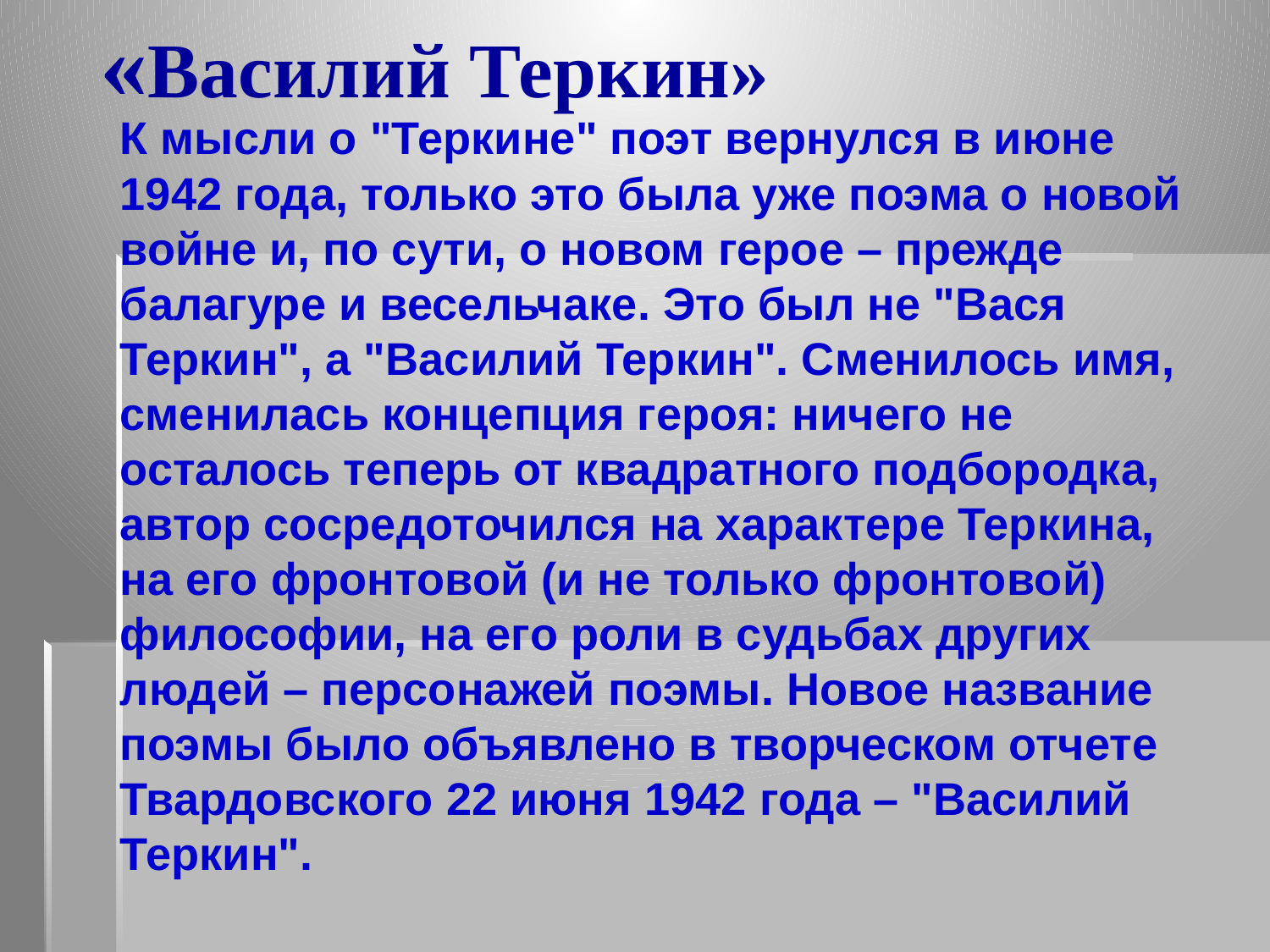

# «Василий Теркин»
	К мысли о "Теркине" поэт вернулся в июне 1942 года, только это была уже поэма о новой войне и, по сути, о новом герое – прежде балагуре и весельчаке. Это был не "Вася Теркин", а "Василий Теркин". Сменилось имя, сменилась концепция героя: ничего не осталось теперь от квадратного подбородка, автор сосредоточился на характере Теркина, на его фронтовой (и не только фронтовой) философии, на его роли в судьбах других людей – персонажей поэмы. Новое название поэмы было объявлено в творческом отчете Твардовского 22 июня 1942 года – "Василий Теркин".